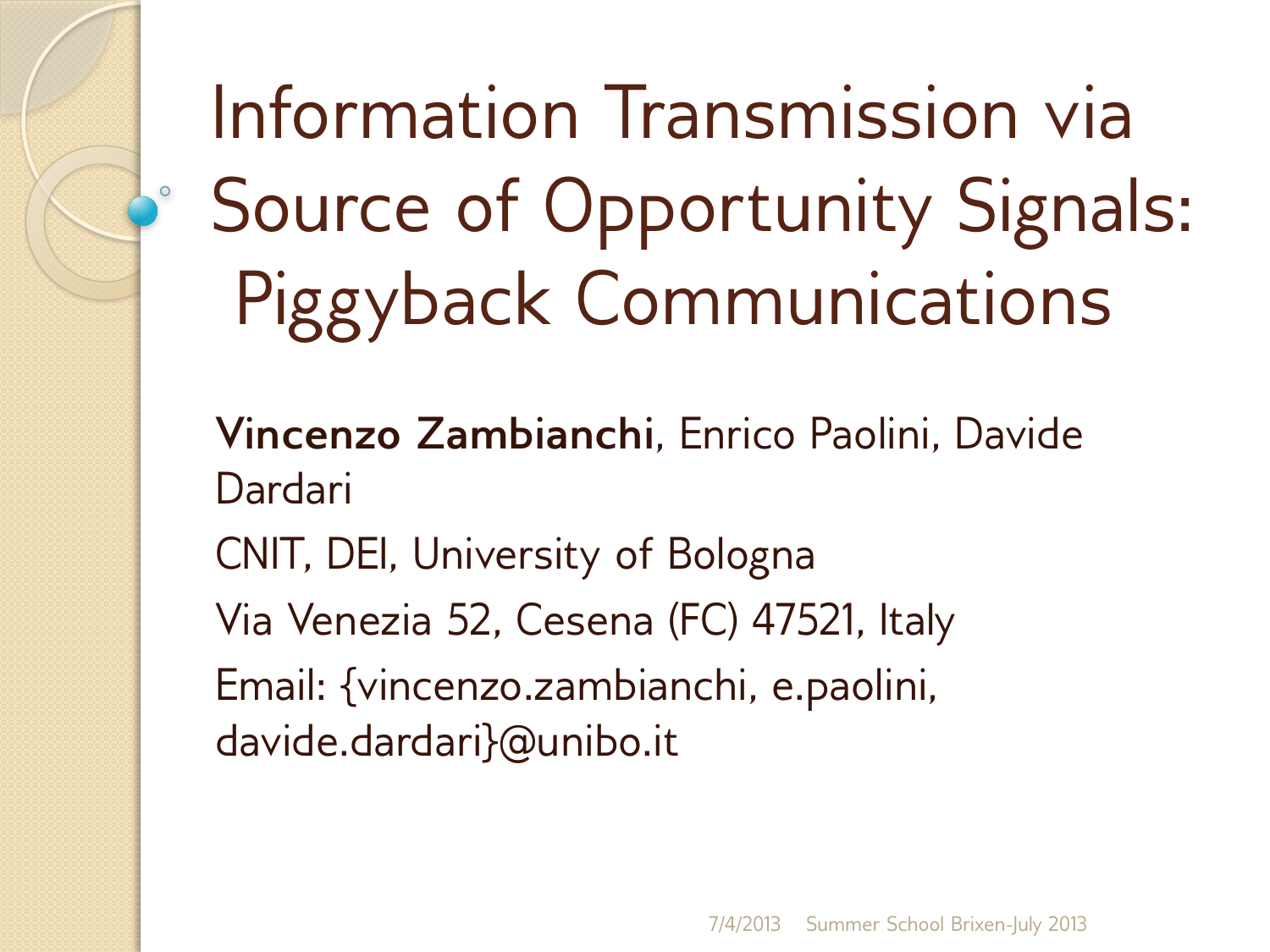

# Information Transmission via Source of Opportunity Signals:  Piggyback Communications
Vincenzo Zambianchi, Enrico Paolini, Davide Dardari
CNIT, DEI, University of Bologna
Via Venezia 52, Cesena (FC) 47521, Italy
Email: {vincenzo.zambianchi, e.paolini, davide.dardari}@unibo.it
7/4/2013
Summer School Brixen-July 2013